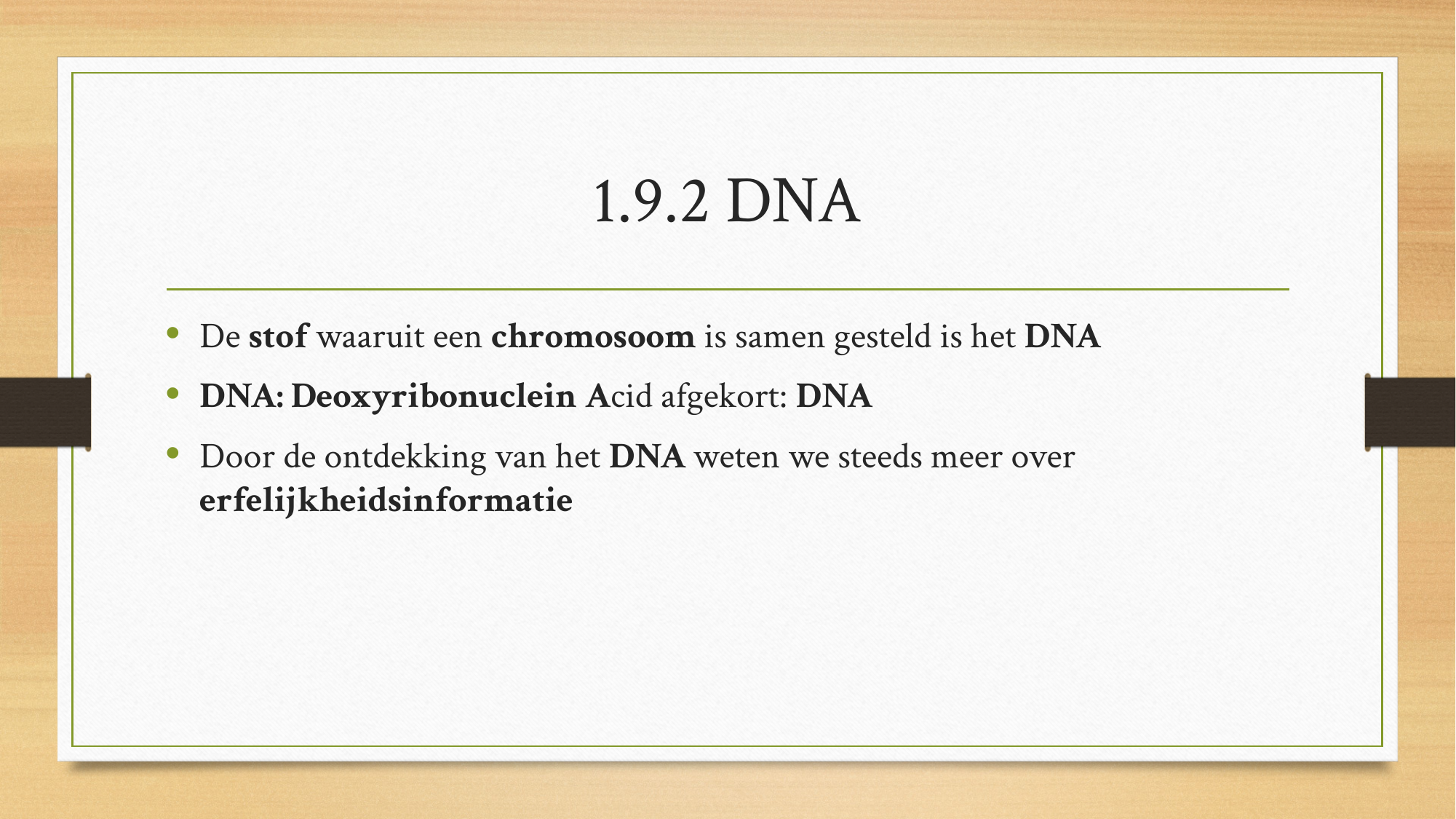

# 1.9.2 DNA
De stof waaruit een chromosoom is samen gesteld is het DNA
DNA: Deoxyribonuclein Acid afgekort: DNA
Door de ontdekking van het DNA weten we steeds meer over erfelijkheidsinformatie